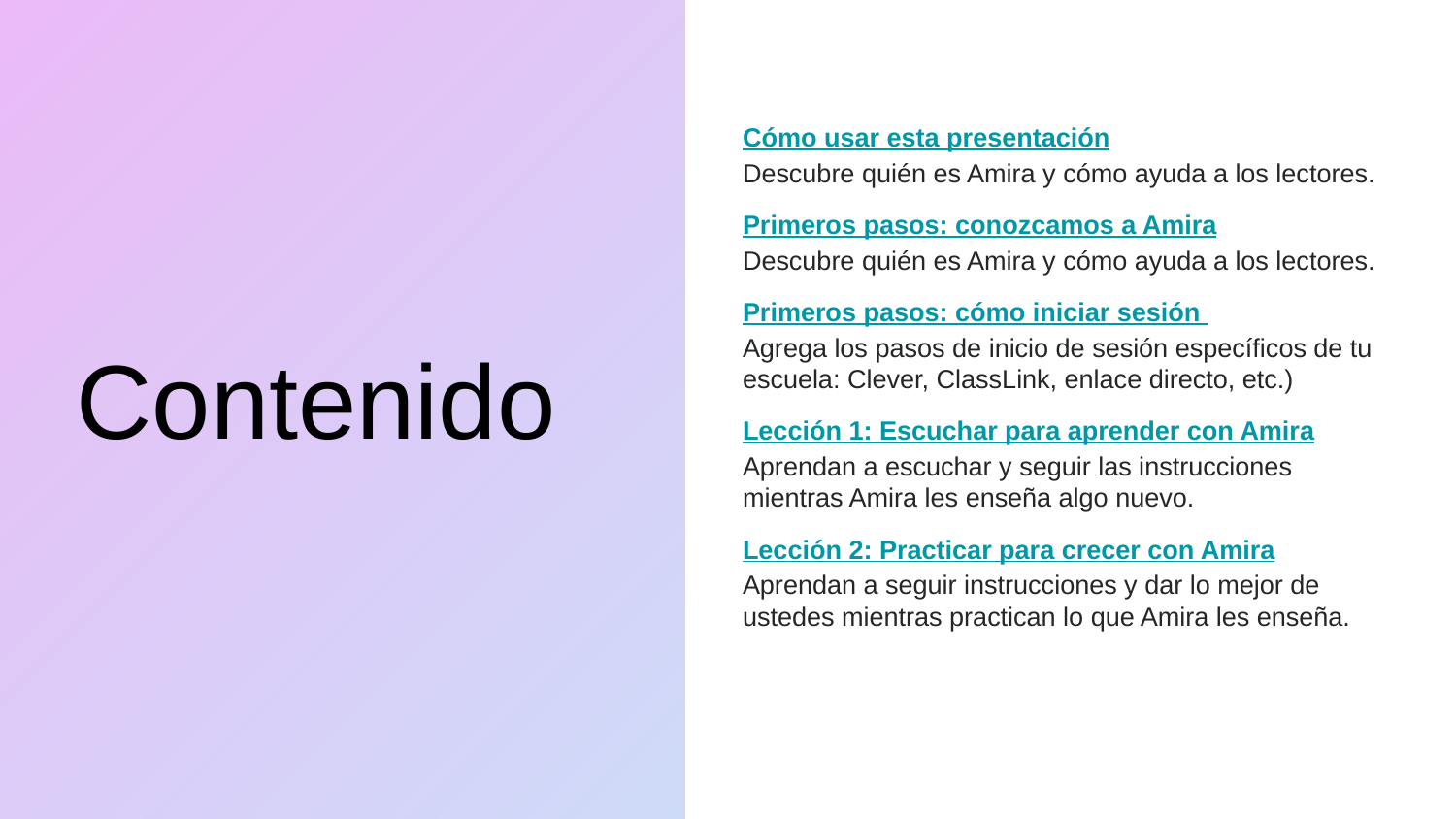

Cómo usar esta presentación
Descubre quién es Amira y cómo ayuda a los lectores.
Primeros pasos: conozcamos a Amira
Descubre quién es Amira y cómo ayuda a los lectores.
Primeros pasos: cómo iniciar sesión
Agrega los pasos de inicio de sesión específicos de tu escuela: Clever, ClassLink, enlace directo, etc.)
Lección 1: Escuchar para aprender con Amira
Aprendan a escuchar y seguir las instrucciones mientras Amira les enseña algo nuevo.
Lección 2: Practicar para crecer con Amira
Aprendan a seguir instrucciones y dar lo mejor de ustedes mientras practican lo que Amira les enseña.
# Contenido